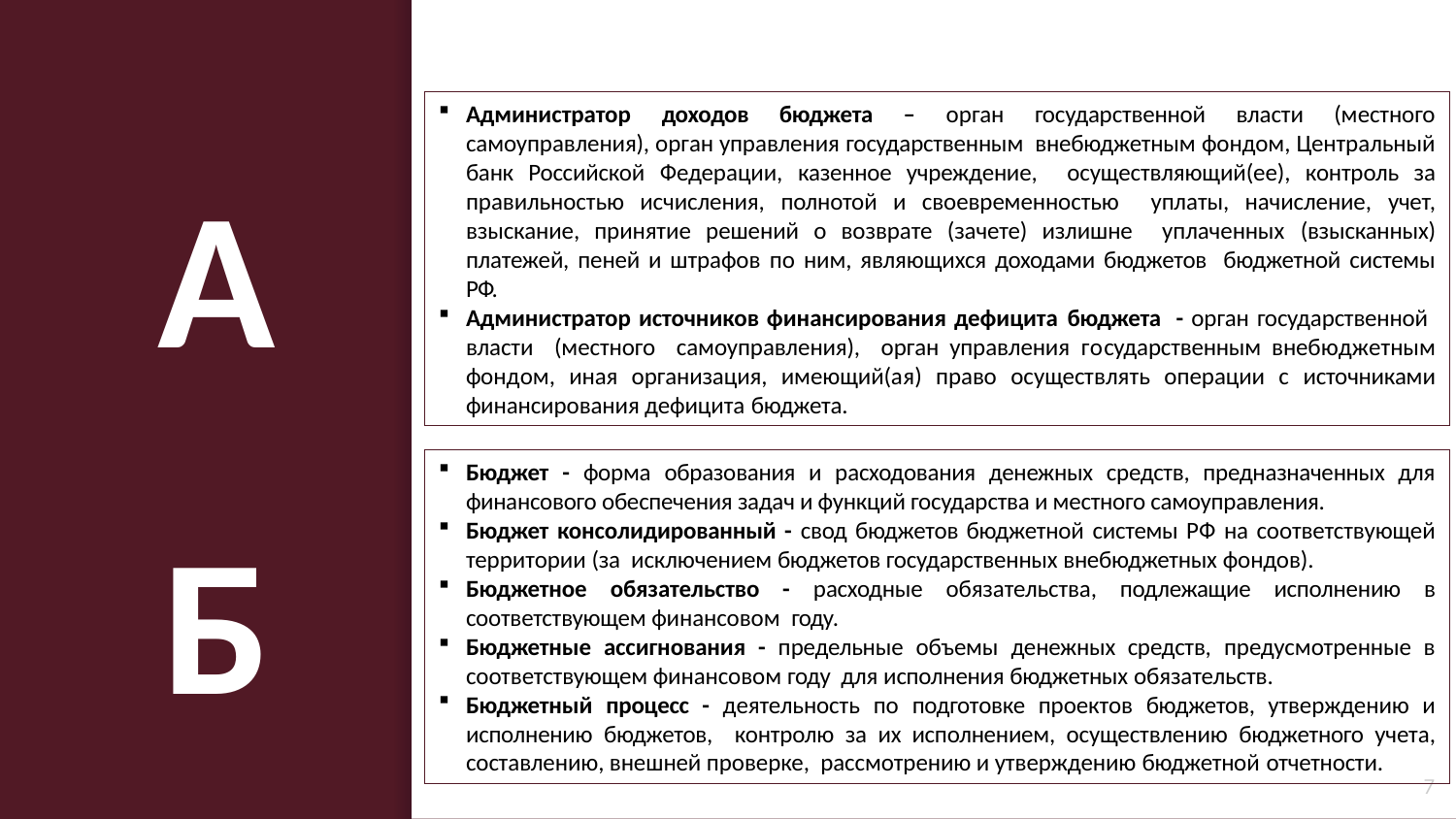

Администратор доходов бюджета – орган государственной власти (местного самоуправления), орган управления государственным  внебюджетным фондом, Центральный банк Российской Федерации, казенное учреждение,  осуществляющий(ее), контроль за правильностью исчисления, полнотой и своевременностью  уплаты, начисление, учет, взыскание, принятие решений о возврате (зачете) излишне  уплаченных (взысканных) платежей, пеней и штрафов по ним, являющихся доходами бюджетов  бюджетной системы РФ.
Администратор источников финансирования дефицита бюджета  - орган государственной  власти  (местного  самоуправления),  орган управления государственным внебюджетным фондом, иная организация, имеющий(ая) право осуществлять операции с источниками финансирования дефицита бюджета.
А
Бюджет - форма образования и расходования денежных средств, предназначенных для финансового обеспечения задач и функций государства и местного самоуправления.
Бюджет консолидированный - свод бюджетов бюджетной системы РФ на соответствующей территории (за  исключением бюджетов государственных внебюджетных фондов).
Бюджетное обязательство - расходные обязательства, подлежащие исполнению в соответствующем финансовом году.
Бюджетные ассигнования - предельные объемы денежных средств, предусмотренные в соответствующем финансовом году  для исполнения бюджетных обязательств.
Бюджетный процесс - деятельность по подготовке проектов бюджетов, утверждению и исполнению бюджетов,  контролю за их исполнением, осуществлению бюджетного учета, составлению, внешней проверке,  рассмотрению и утверждению бюджетной отчетности.
Б
7